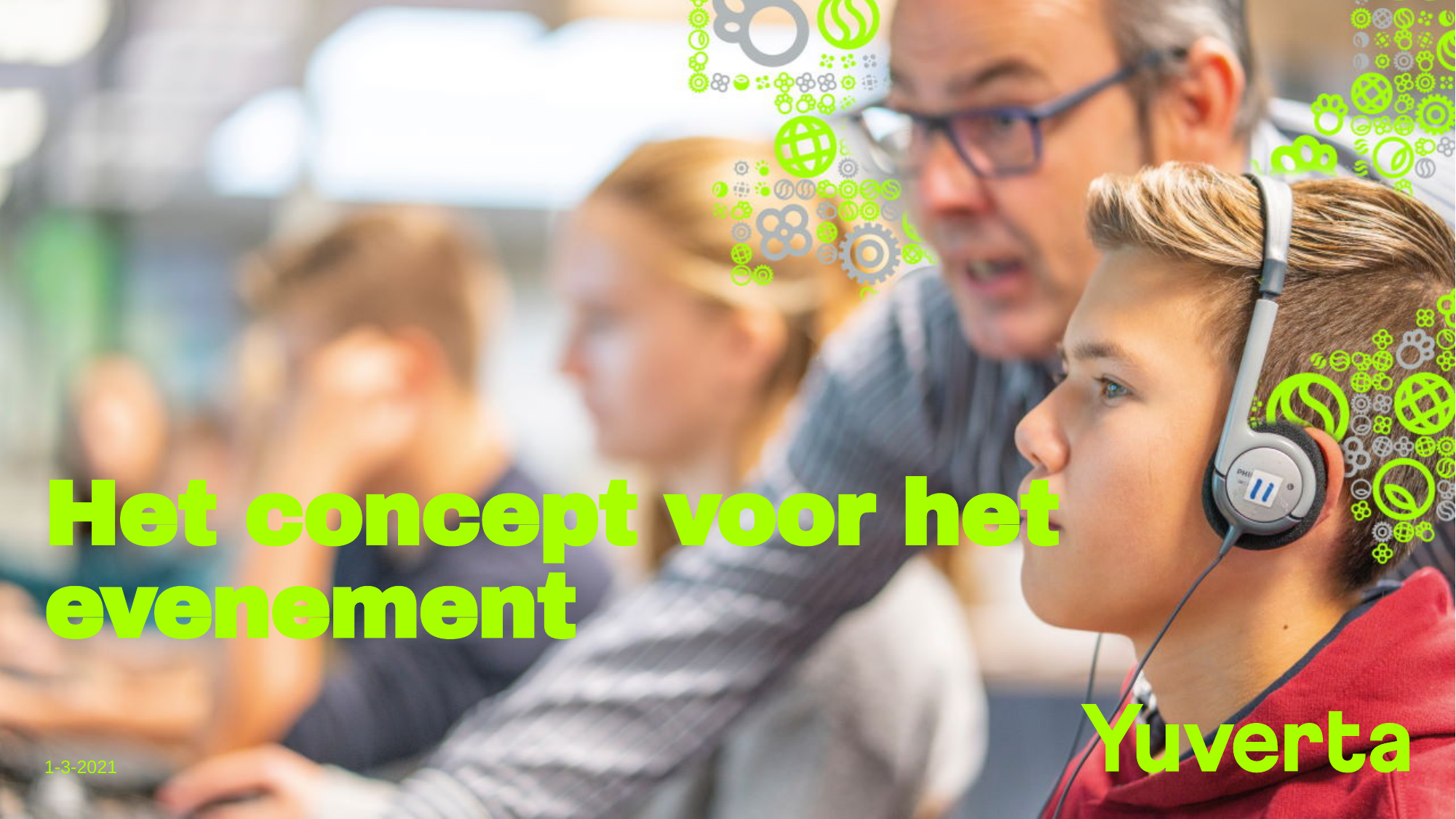

# Het concept voor het evenement
1-3-2021
1